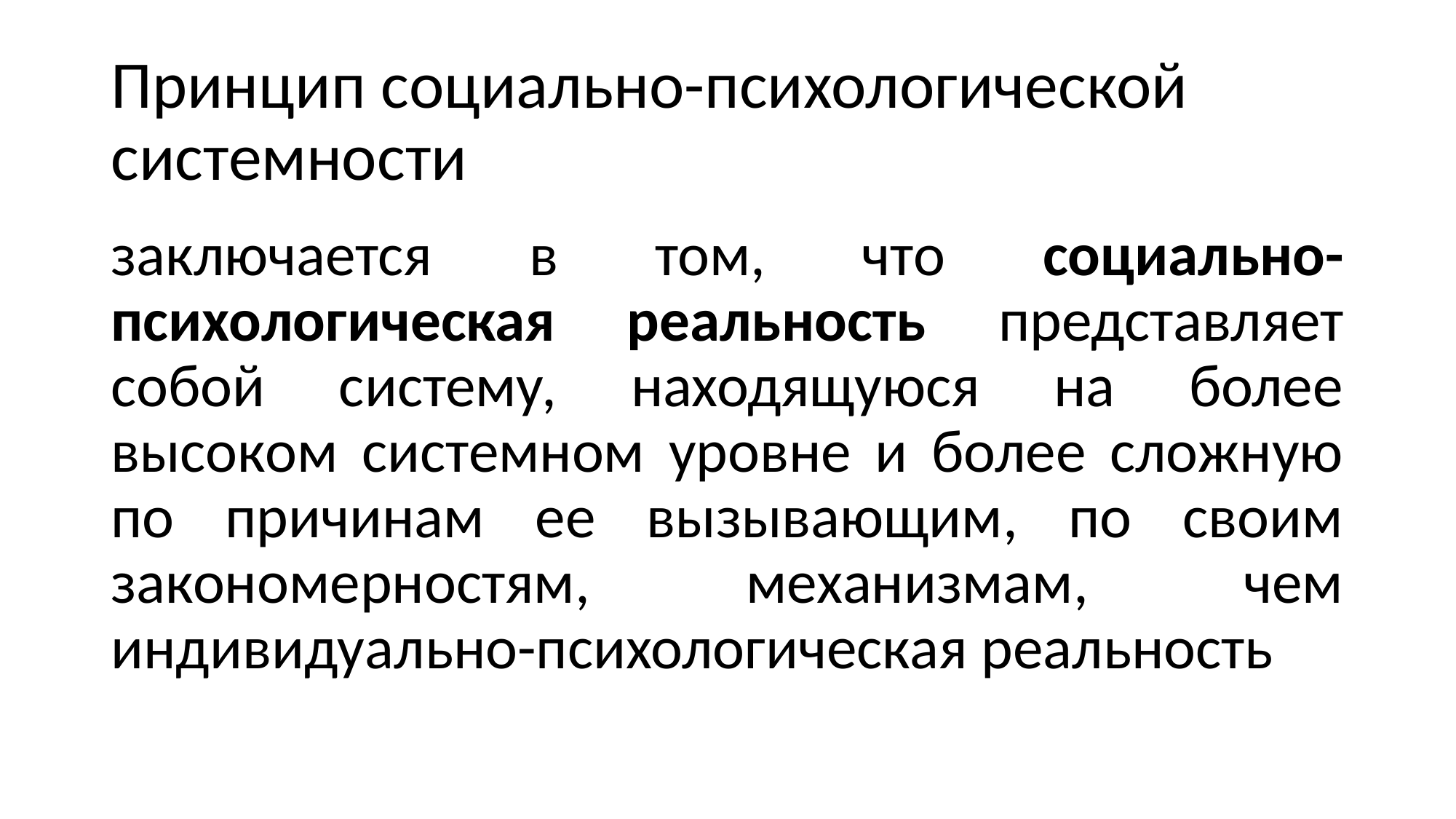

# Принцип социально-психологической системности
заключается в том, что социально-психологическая реальность представляет собой систему, находящуюся на более высоком системном уровне и более сложную по причинам ее вызывающим, по своим закономерностям, механизмам, чем индивидуально-психологическая реальность